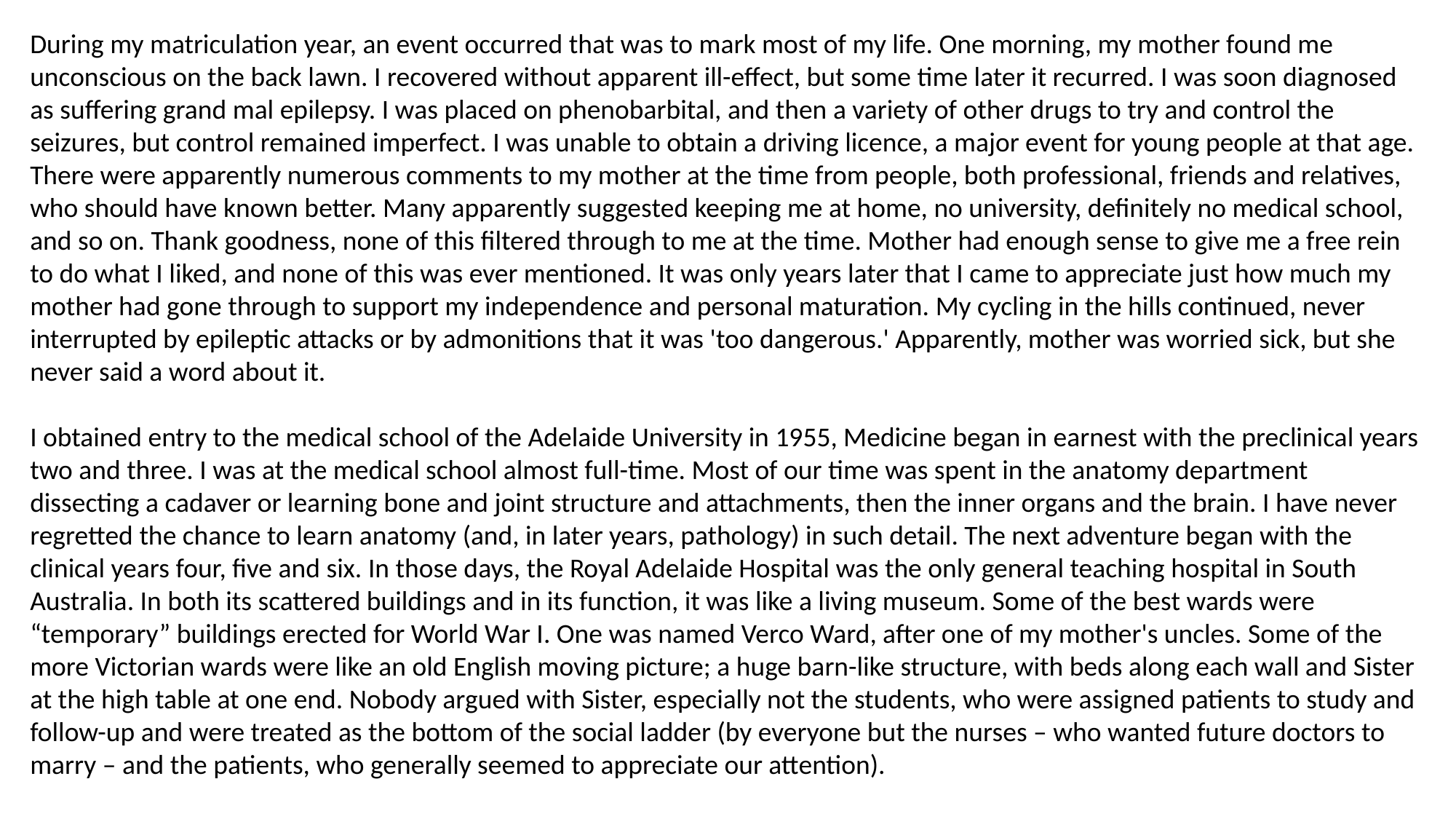

During my matriculation year, an event occurred that was to mark most of my life. One morning, my mother found me unconscious on the back lawn. I recovered without apparent ill-effect, but some time later it recurred. I was soon diagnosed as suffering grand mal epilepsy. I was placed on phenobarbital, and then a variety of other drugs to try and control the seizures, but control remained imperfect. I was unable to obtain a driving licence, a major event for young people at that age. There were apparently numerous comments to my mother at the time from people, both professional, friends and relatives, who should have known better. Many apparently suggested keeping me at home, no university, definitely no medical school, and so on. Thank goodness, none of this filtered through to me at the time. Mother had enough sense to give me a free rein to do what I liked, and none of this was ever mentioned. It was only years later that I came to appreciate just how much my mother had gone through to support my independence and personal maturation. My cycling in the hills continued, never interrupted by epileptic attacks or by admonitions that it was 'too dangerous.' Apparently, mother was worried sick, but she never said a word about it.

I obtained entry to the medical school of the Adelaide University in 1955, Medicine began in earnest with the preclinical years two and three. I was at the medical school almost full-time. Most of our time was spent in the anatomy department dissecting a cadaver or learning bone and joint structure and attachments, then the inner organs and the brain. I have never regretted the chance to learn anatomy (and, in later years, pathology) in such detail. The next adventure began with the clinical years four, five and six. In those days, the Royal Adelaide Hospital was the only general teaching hospital in South Australia. In both its scattered buildings and in its function, it was like a living museum. Some of the best wards were “temporary” buildings erected for World War I. One was named Verco Ward, after one of my mother's uncles. Some of the more Victorian wards were like an old English moving picture; a huge barn-like structure, with beds along each wall and Sister at the high table at one end. Nobody argued with Sister, especially not the students, who were assigned patients to study and follow-up and were treated as the bottom of the social ladder (by everyone but the nurses – who wanted future doctors to marry – and the patients, who generally seemed to appreciate our attention).